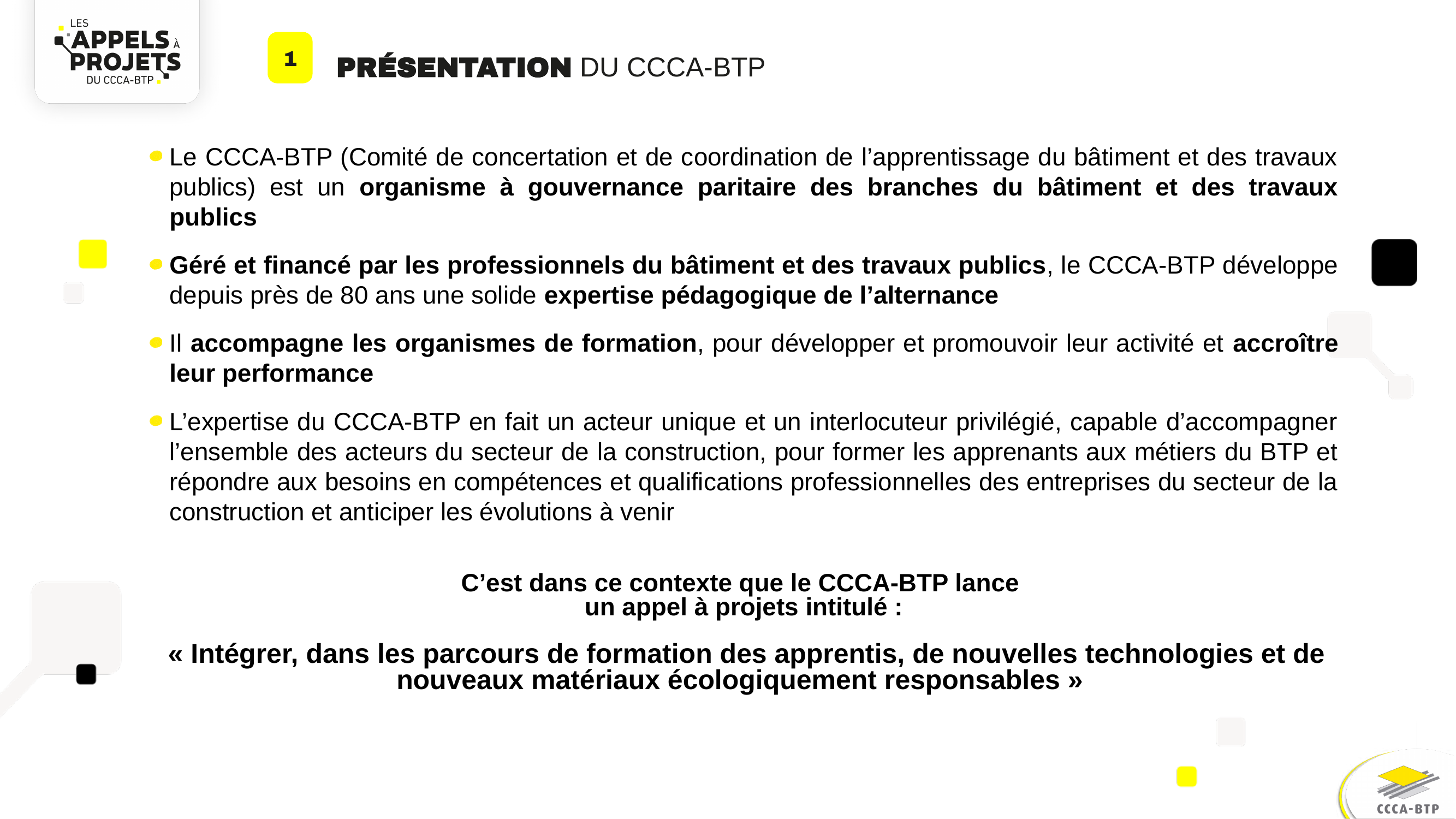

PRÉSENTATION DU CCCA-BTP
1
Le CCCA-BTP (Comité de concertation et de coordination de l’apprentissage du bâtiment et des travaux publics) est un organisme à gouvernance paritaire des branches du bâtiment et des travaux publics
Géré et financé par les professionnels du bâtiment et des travaux publics, le CCCA-BTP développe depuis près de 80 ans une solide expertise pédagogique de l’alternance
Il accompagne les organismes de formation, pour développer et promouvoir leur activité et accroître leur performance
L’expertise du CCCA-BTP en fait un acteur unique et un interlocuteur privilégié, capable d’accompagner l’ensemble des acteurs du secteur de la construction, pour former les apprenants aux métiers du BTP et répondre aux besoins en compétences et qualifications professionnelles des entreprises du secteur de la construction et anticiper les évolutions à venir

C’est dans ce contexte que le CCCA-BTP lance
un appel à projets intitulé :

 « Intégrer, dans les parcours de formation des apprentis, de nouvelles technologies et de nouveaux matériaux écologiquement responsables »